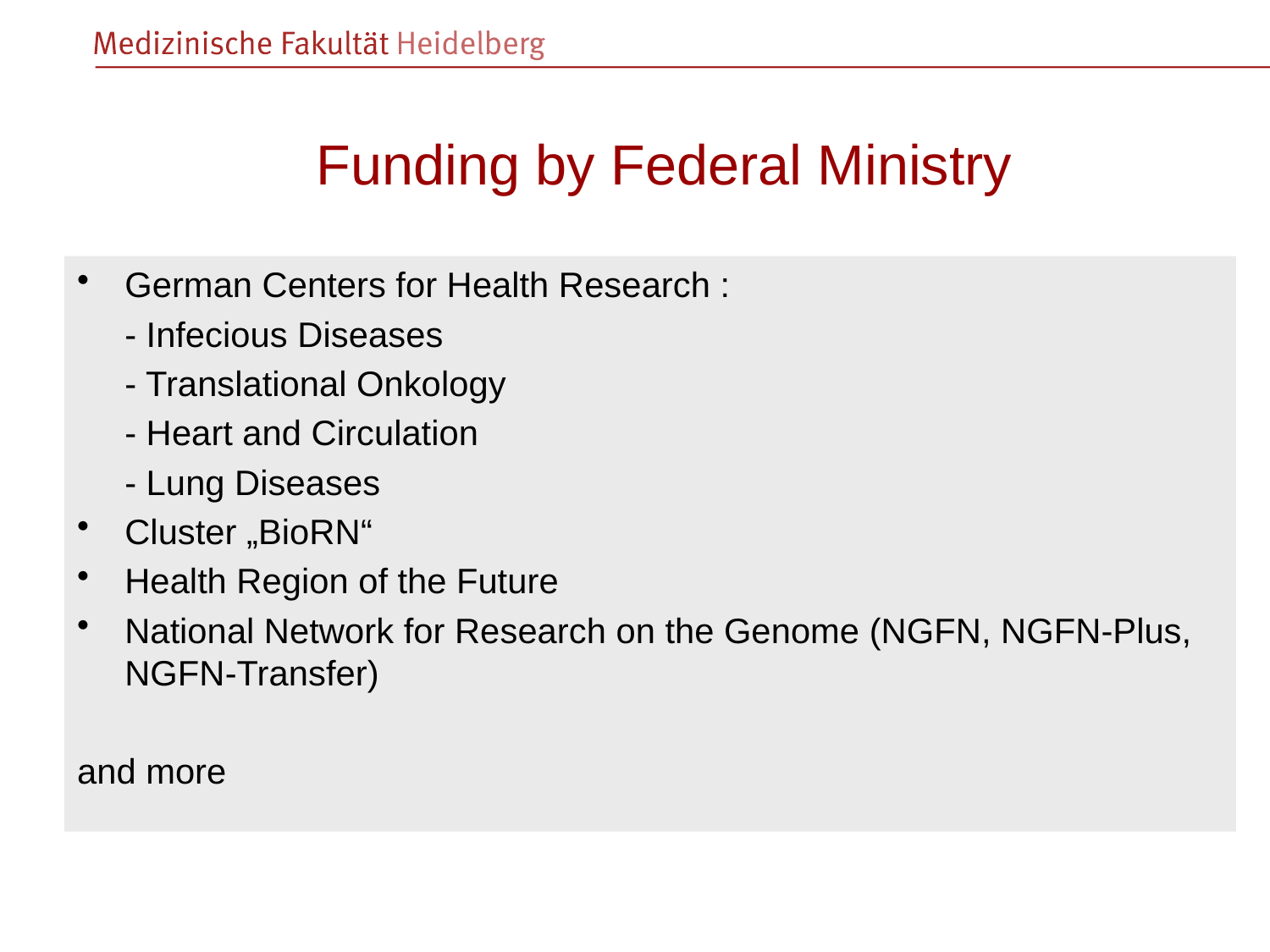

# Funding by Federal Ministry
German Centers for Health Research :
	- Infecious Diseases
	- Translational Onkology
	- Heart and Circulation
	- Lung Diseases
Cluster „BioRN“
Health Region of the Future
National Network for Research on the Genome (NGFN, NGFN-Plus, NGFN-Transfer)

and more